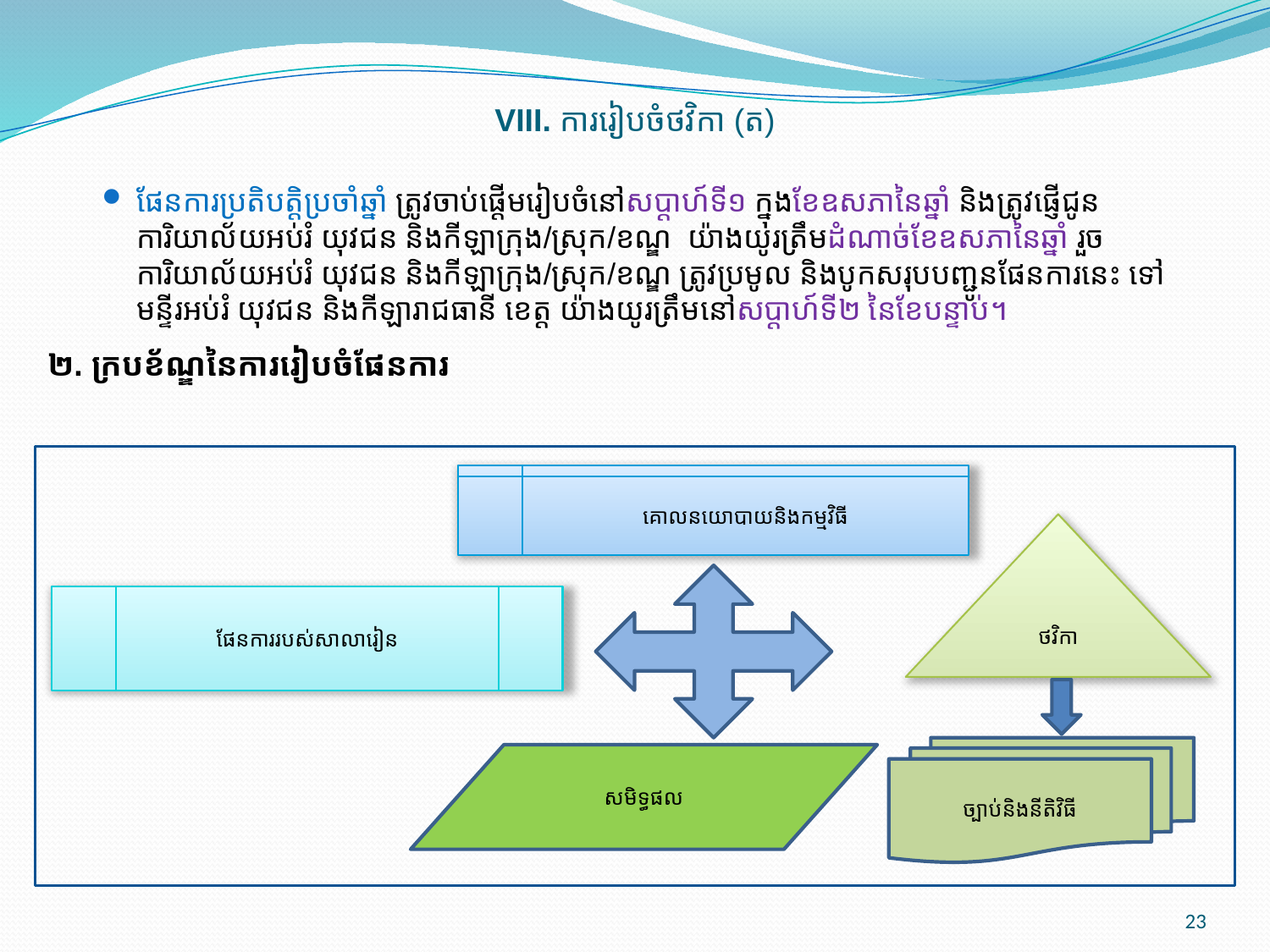

# VIII. ការរៀបចំថវិកា (ត)
ផែនការប្រតិបត្តិប្រចាំឆ្នាំ ត្រូវចាប់ផ្តើមរៀបចំនៅសប្តាហ៍ទី១ ក្នុងខែឧសភានៃឆ្នាំ និងត្រូវផ្ញើជូនការិយាល័យអប់រំ យុវជន និងកីឡាក្រុង/ស្រុក/ខណ្ឌ  យ៉ាងយូរត្រឹមដំណាច់ខែឧសភានៃឆ្នាំ រួច​ការិយាល័យអប់រំ យុវជន និងកីឡាក្រុង/ស្រុក/ខណ្ឌ ត្រូវប្រមូល និងបូកសរុបបញ្ជូនផែន​ការ​នេះ ទៅមន្ទីរអប់រំ យុវជន និងកីឡារាជធានី ខេត្ត យ៉ាងយូរត្រឹមនៅសប្តាហ៍ទី២ នៃខែបន្ទាប់។

២. ក្របខ័ណ្ឌនៃការរៀបចំផែនការ

គោលនយោបាយនិងកម្មវិធី
ថវិកា

ផែនការរបស់សាលារៀន

ច្បាប់និងនីតិវិធី
សមិទ្ធផល
23